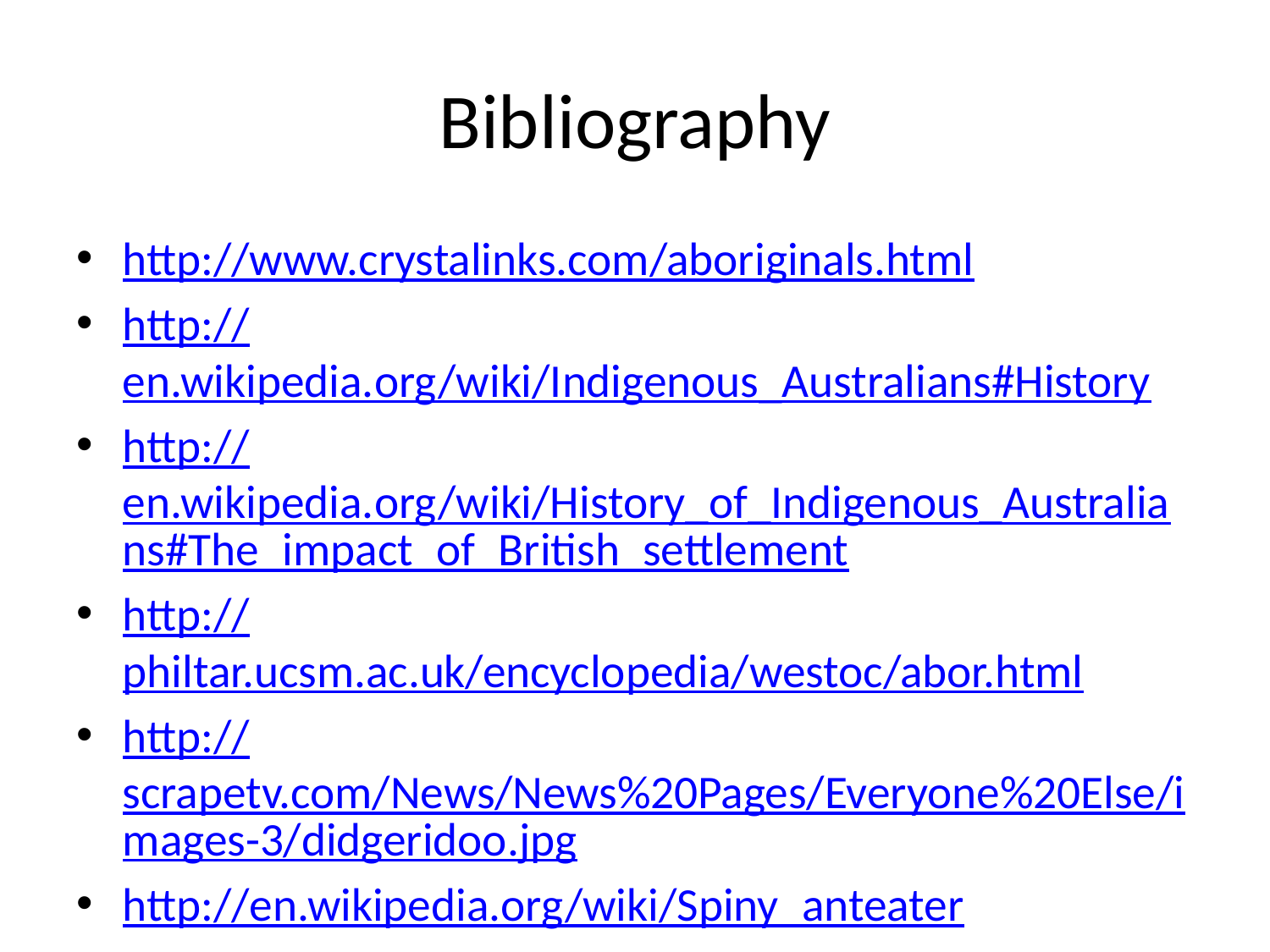

# Bibliography
http://www.crystalinks.com/aboriginals.html
http://en.wikipedia.org/wiki/Indigenous_Australians#History
http://en.wikipedia.org/wiki/History_of_Indigenous_Australians#The_impact_of_British_settlement
http://philtar.ucsm.ac.uk/encyclopedia/westoc/abor.html
http://scrapetv.com/News/News%20Pages/Everyone%20Else/images-3/didgeridoo.jpg
http://en.wikipedia.org/wiki/Spiny_anteater